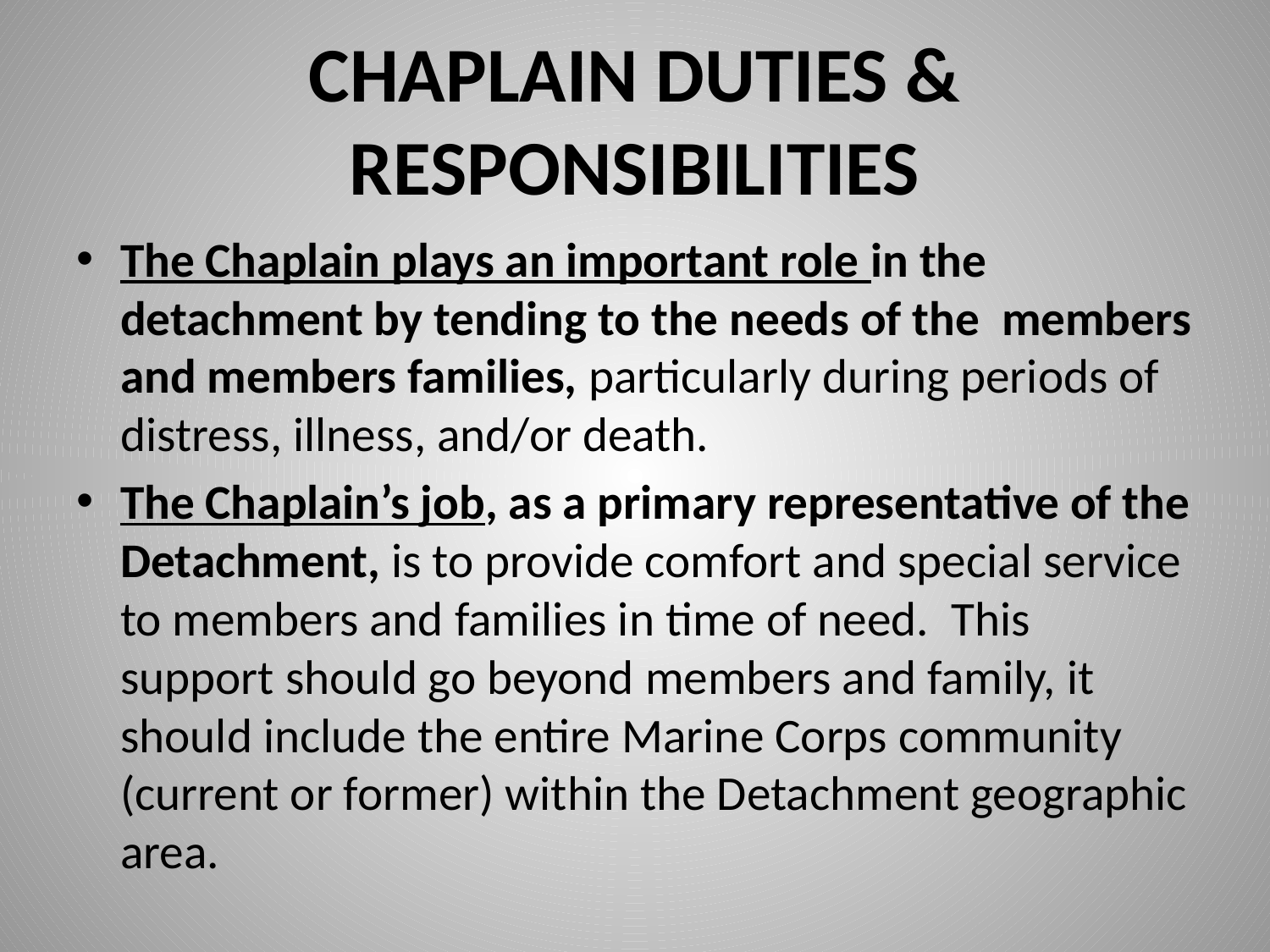

# CHAPLAIN DUTIES & RESPONSIBILITIES
The Chaplain plays an important role in the detachment by tending to the needs of the  members and members families, particularly during periods of distress, illness, and/or death.
The Chaplain’s job, as a primary representative of the Detachment, is to provide comfort and special service to members and families in time of need.  This support should go beyond members and family, it should include the entire Marine Corps community (current or former) within the Detachment geographic area.